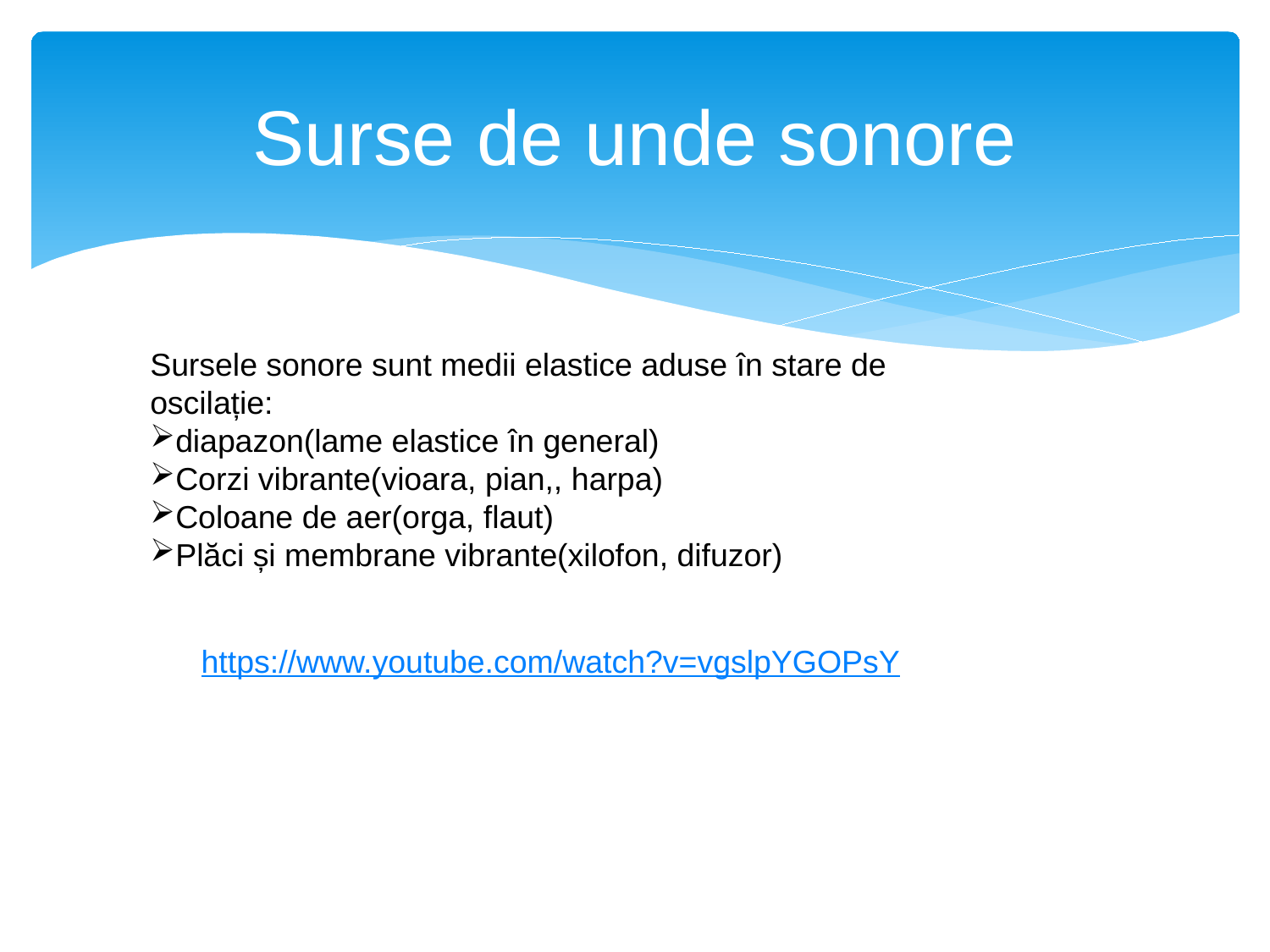

# Surse de unde sonore
Sursele sonore sunt medii elastice aduse în stare de oscilație:
diapazon(lame elastice în general)
Corzi vibrante(vioara, pian,, harpa)
Coloane de aer(orga, flaut)
Plăci și membrane vibrante(xilofon, difuzor)
 https://www.youtube.com/watch?v=vgslpYGOPsY